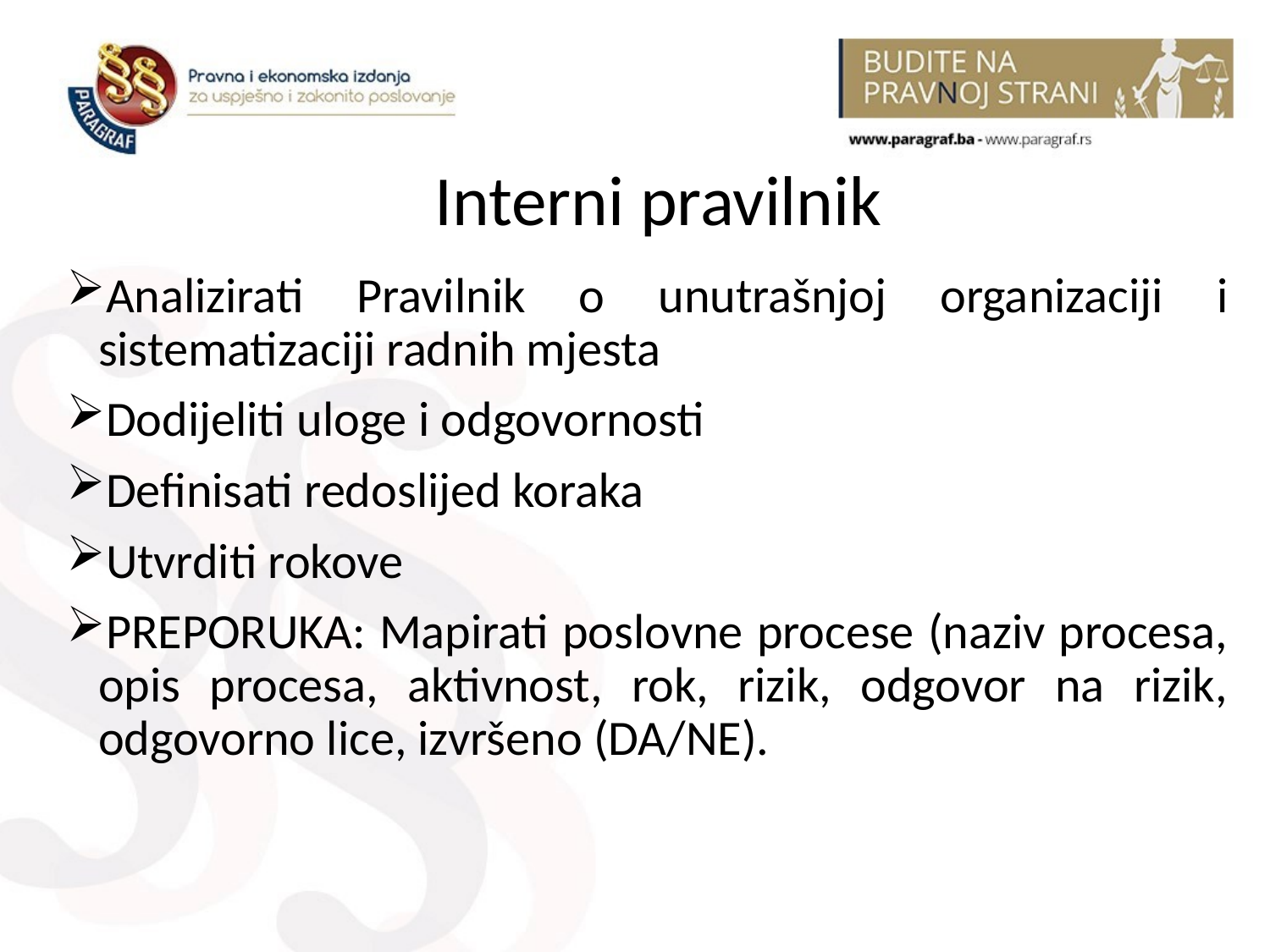

# Interni pravilnik
Analizirati Pravilnik o unutrašnjoj organizaciji i sistematizaciji radnih mjesta
Dodijeliti uloge i odgovornosti
Definisati redoslijed koraka
Utvrditi rokove
PREPORUKA: Mapirati poslovne procese (naziv procesa, opis procesa, aktivnost, rok, rizik, odgovor na rizik, odgovorno lice, izvršeno (DA/NE).